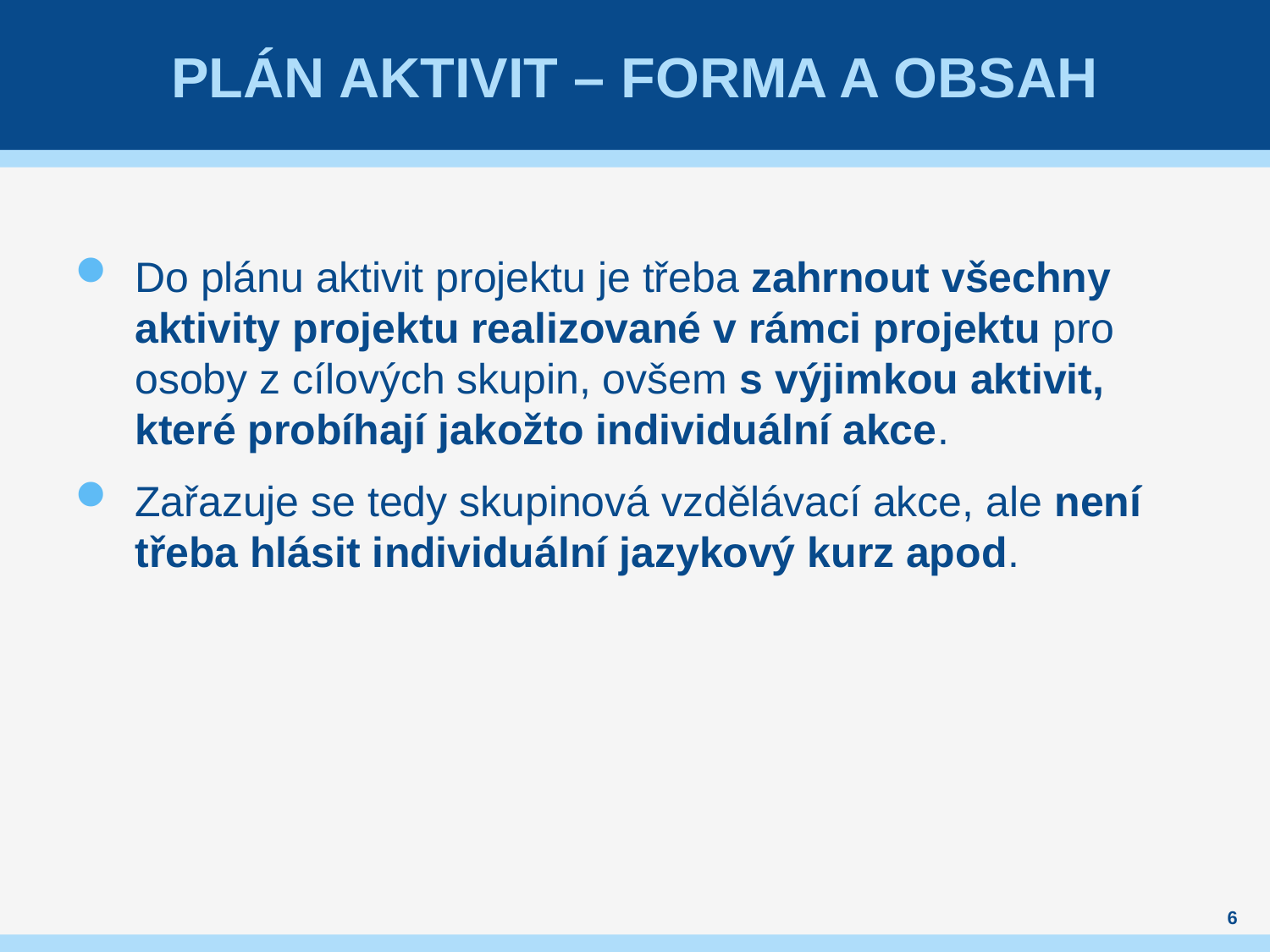

# Plán aktivit – Forma a obsah
Do plánu aktivit projektu je třeba zahrnout všechny aktivity projektu realizované v rámci projektu pro osoby z cílových skupin, ovšem s výjimkou aktivit, které probíhají jakožto individuální akce.
Zařazuje se tedy skupinová vzdělávací akce, ale není třeba hlásit individuální jazykový kurz apod.

6